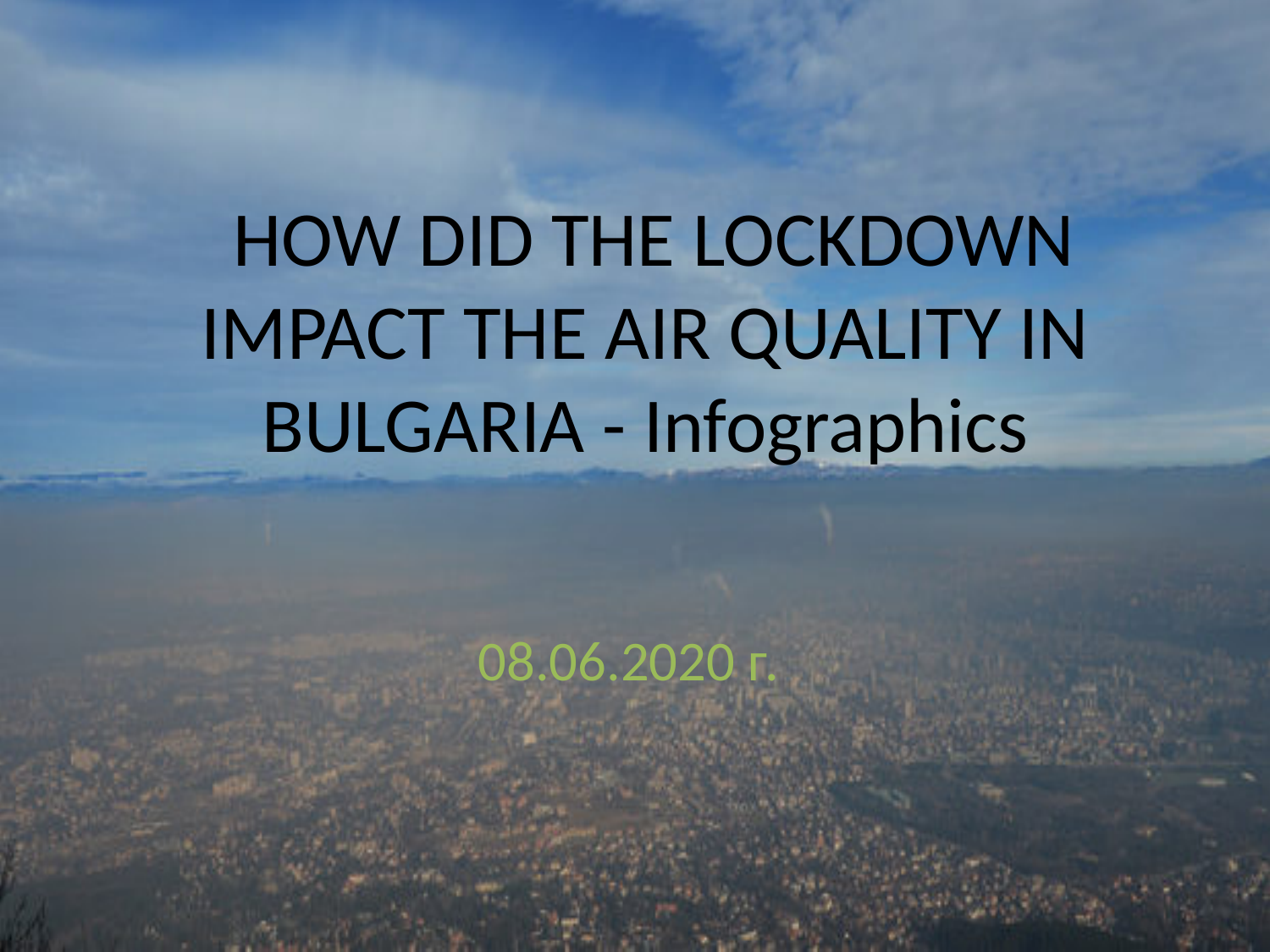

# HOW DID THE LOCKDOWN IMPACT THE AIR QUALITY IN BULGARIA - Infographics

08.06.2020 г.